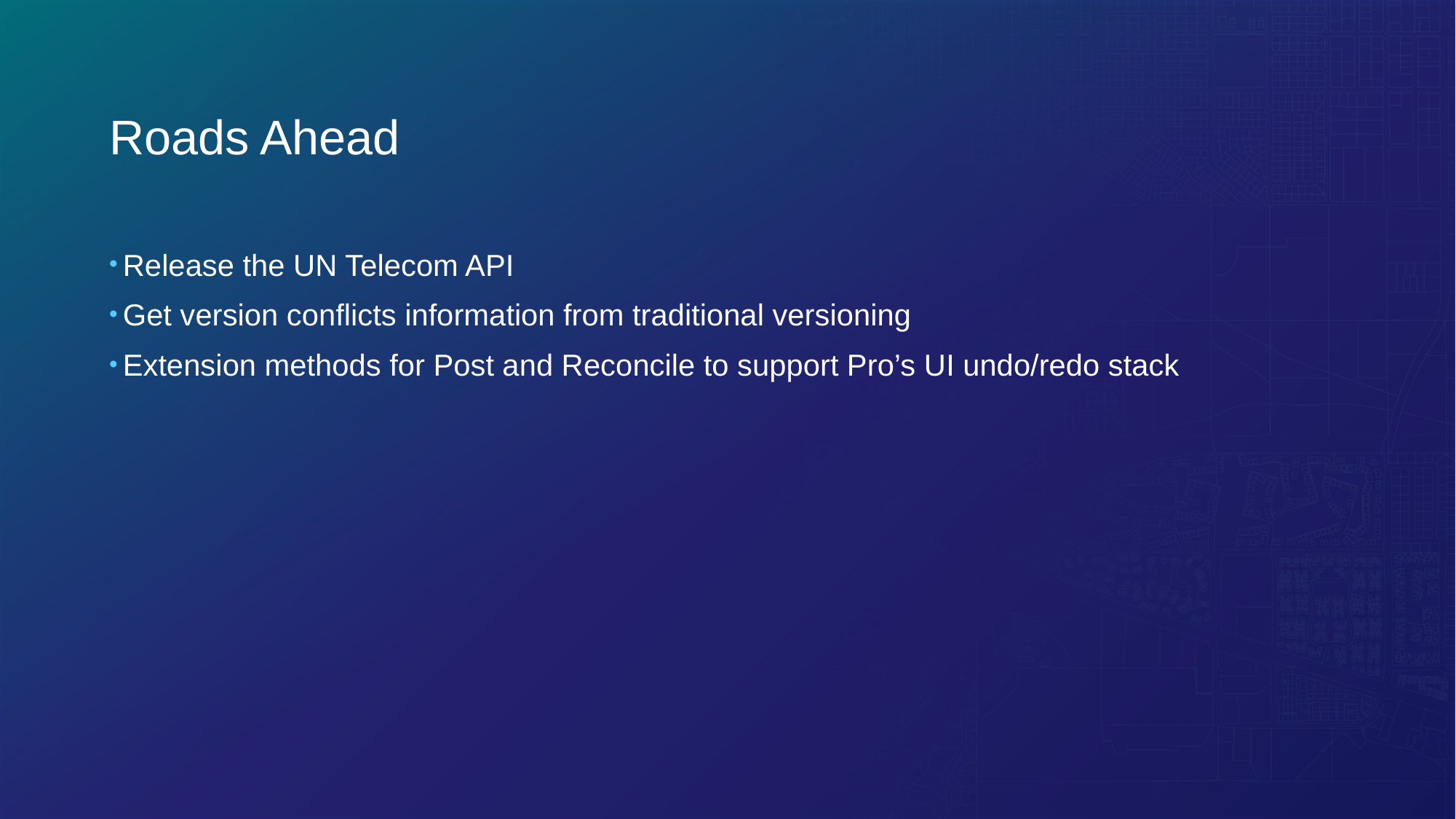

# Roads Ahead
Release the UN Telecom API
Get version conflicts information from traditional versioning
Extension methods for Post and Reconcile to support Pro’s UI undo/redo stack